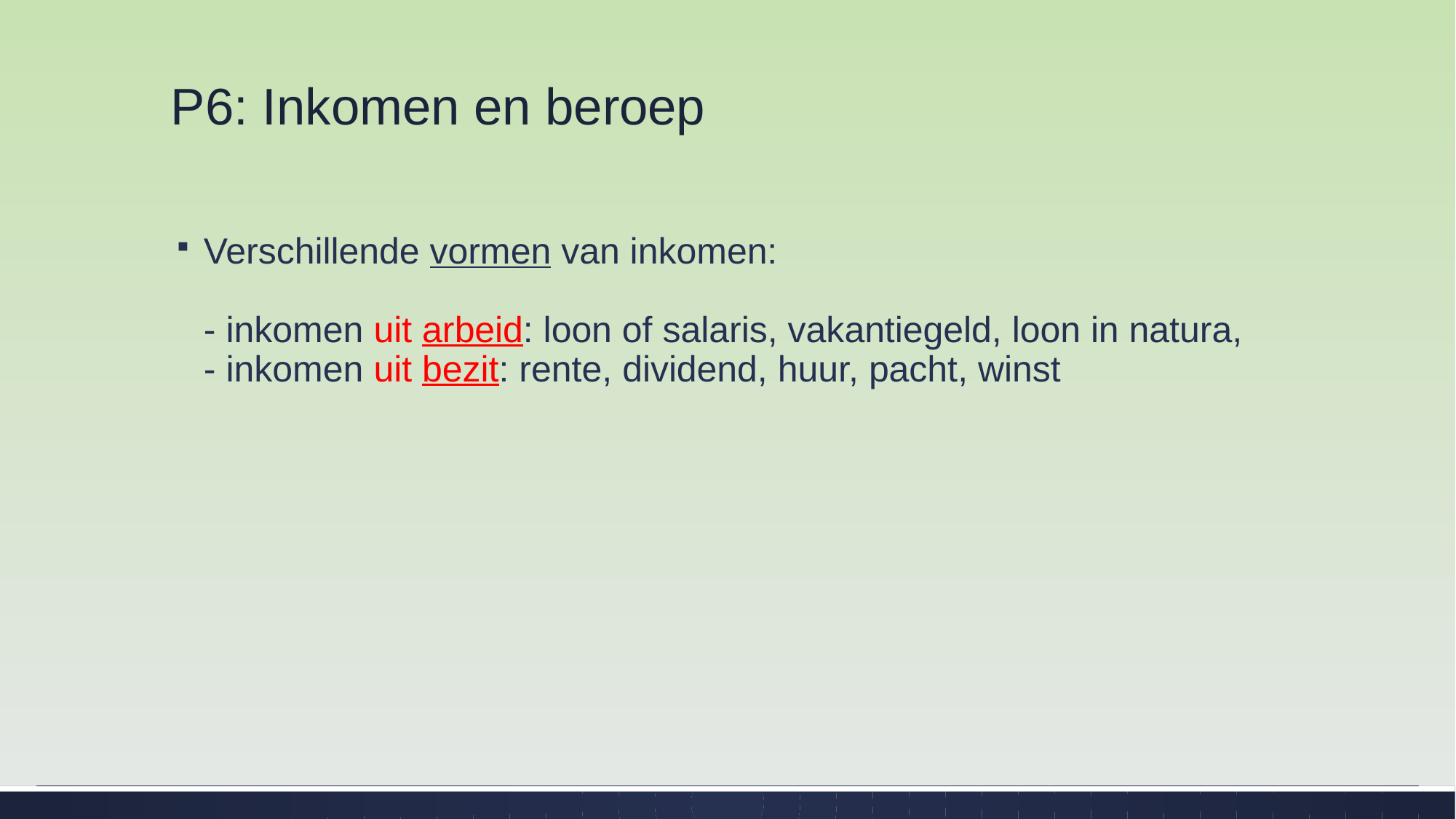

# P6: Inkomen en beroep
Verschillende vormen van inkomen:
- inkomen uit arbeid: loon of salaris, vakantiegeld, loon in natura,
- inkomen uit bezit: rente, dividend, huur, pacht, winst